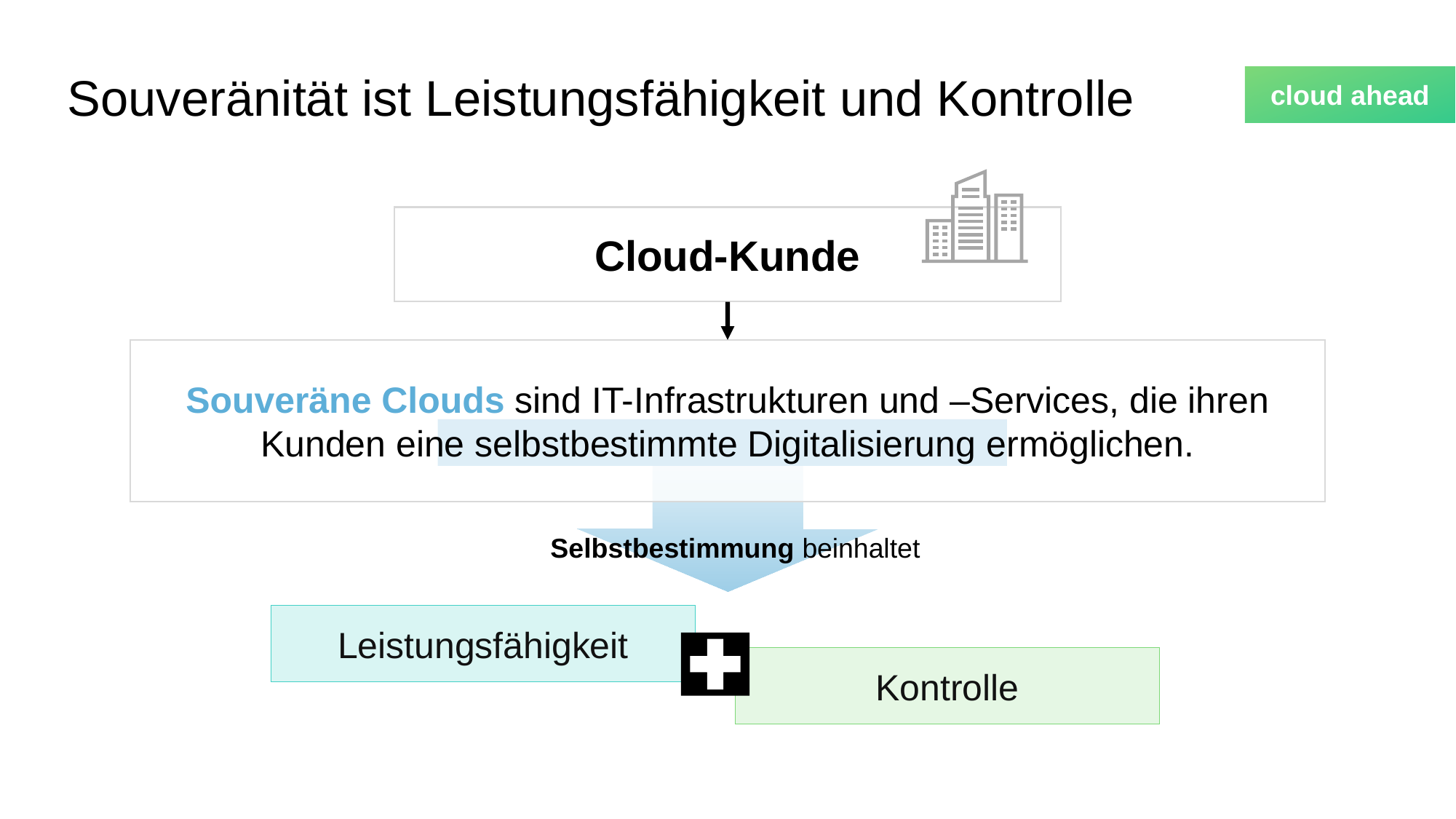

# Souveränität ist Leistungsfähigkeit und Kontrolle

Cloud-Kunde
Souveräne Clouds sind IT-Infrastrukturen und –Services, die ihren Kunden eine selbstbestimmte Digitalisierung ermöglichen.

Selbstbestimmung beinhaltet
Leistungsfähigkeit
Kontrolle